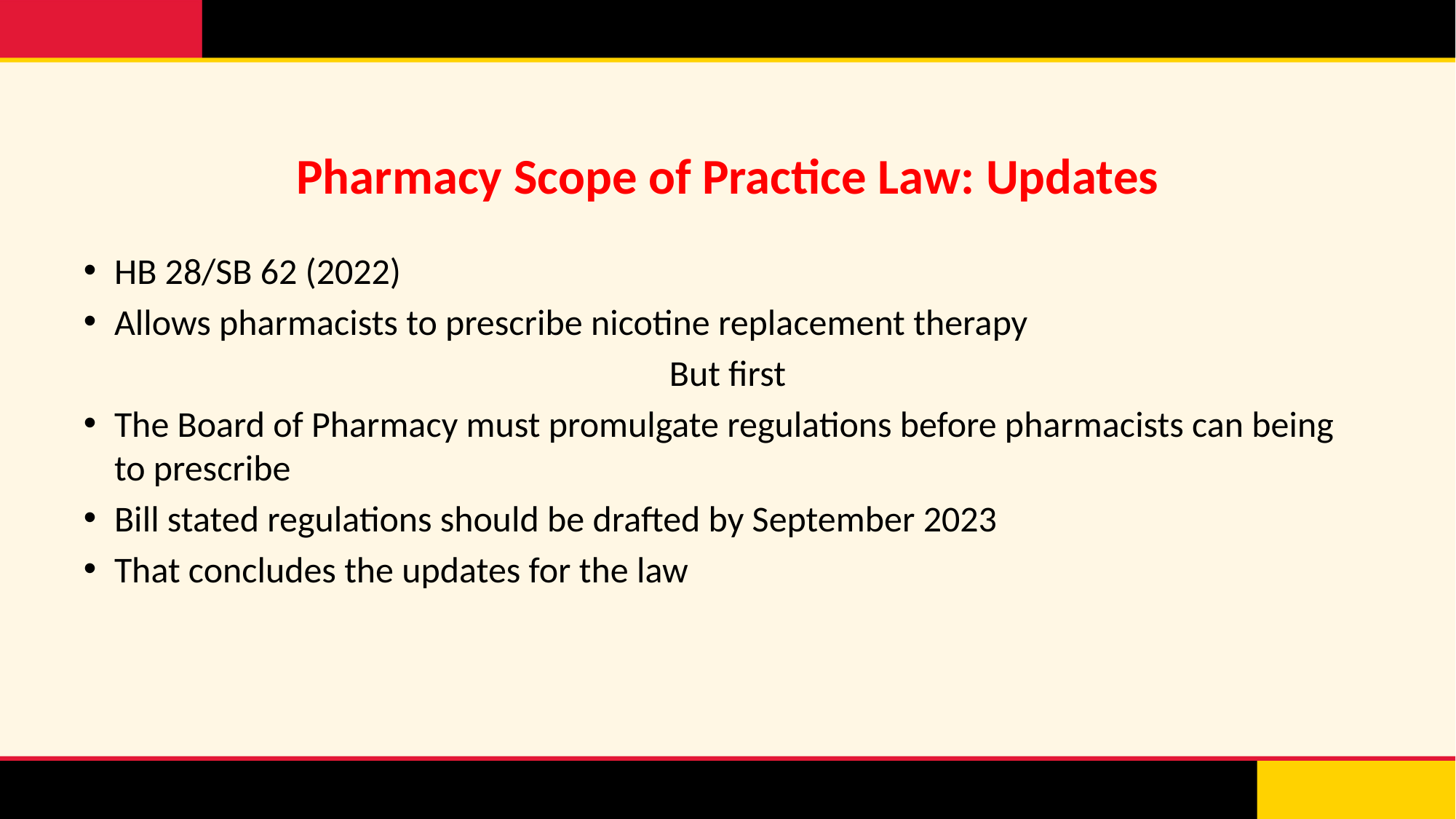

# Pharmacy Scope of Practice Law: Updates
HB 28/SB 62 (2022)
Allows pharmacists to prescribe nicotine replacement therapy
But first
The Board of Pharmacy must promulgate regulations before pharmacists can being to prescribe
Bill stated regulations should be drafted by September 2023
That concludes the updates for the law